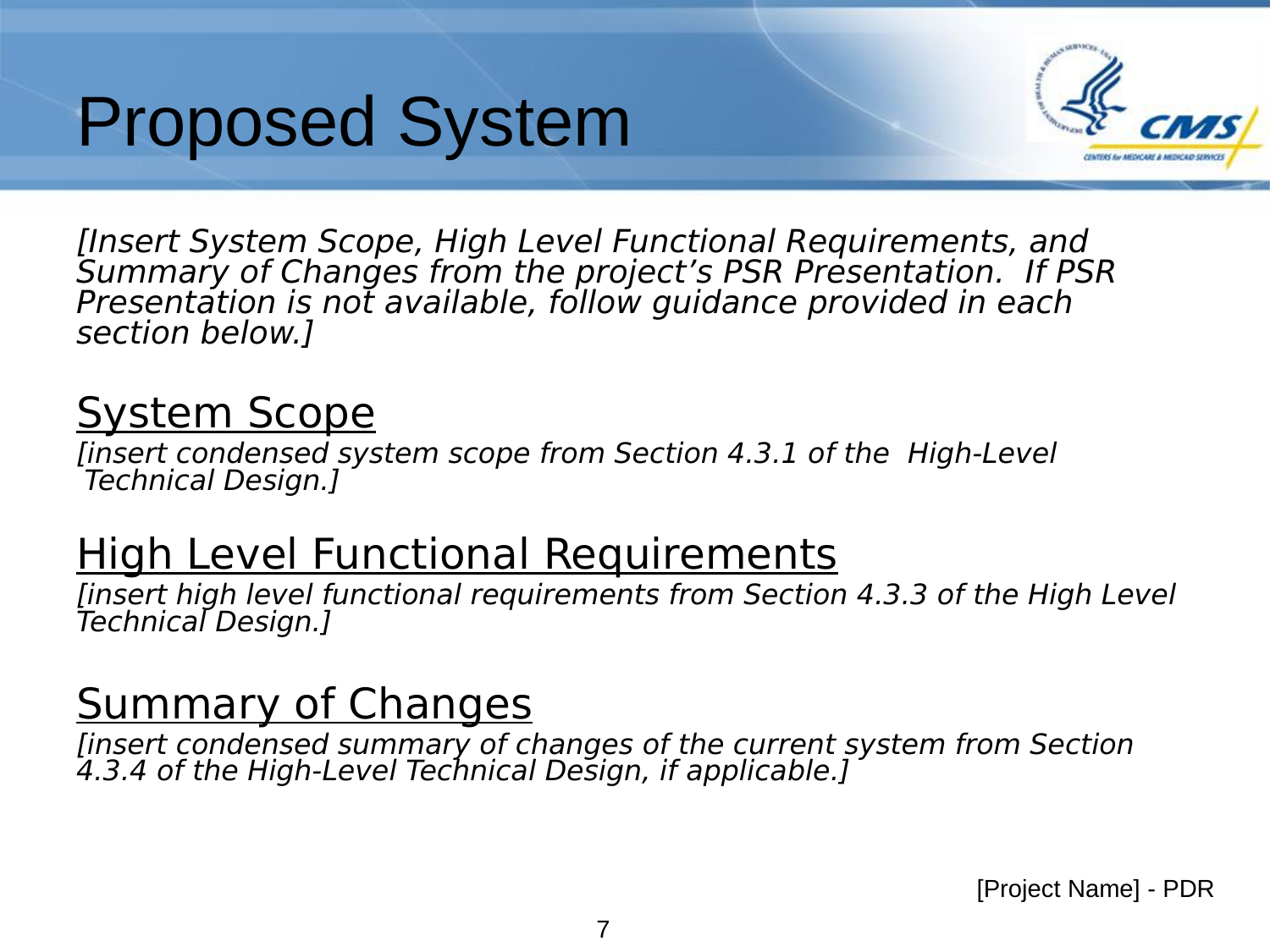

# Proposed System
[Insert System Scope, High Level Functional Requirements, and Summary of Changes from the project’s PSR Presentation.  If PSR Presentation is not available, follow guidance provided in each section below.]

System Scope
[insert condensed system scope from Section 4.3.1 of the  High-Level Technical Design.]

High Level Functional Requirements
[insert high level functional requirements from Section 4.3.3 of the High Level Technical Design.]

Summary of Changes
[insert condensed summary of changes of the current system from Section 4.3.4 of the High-Level Technical Design, if applicable.]
[Project Name] - PDR
7